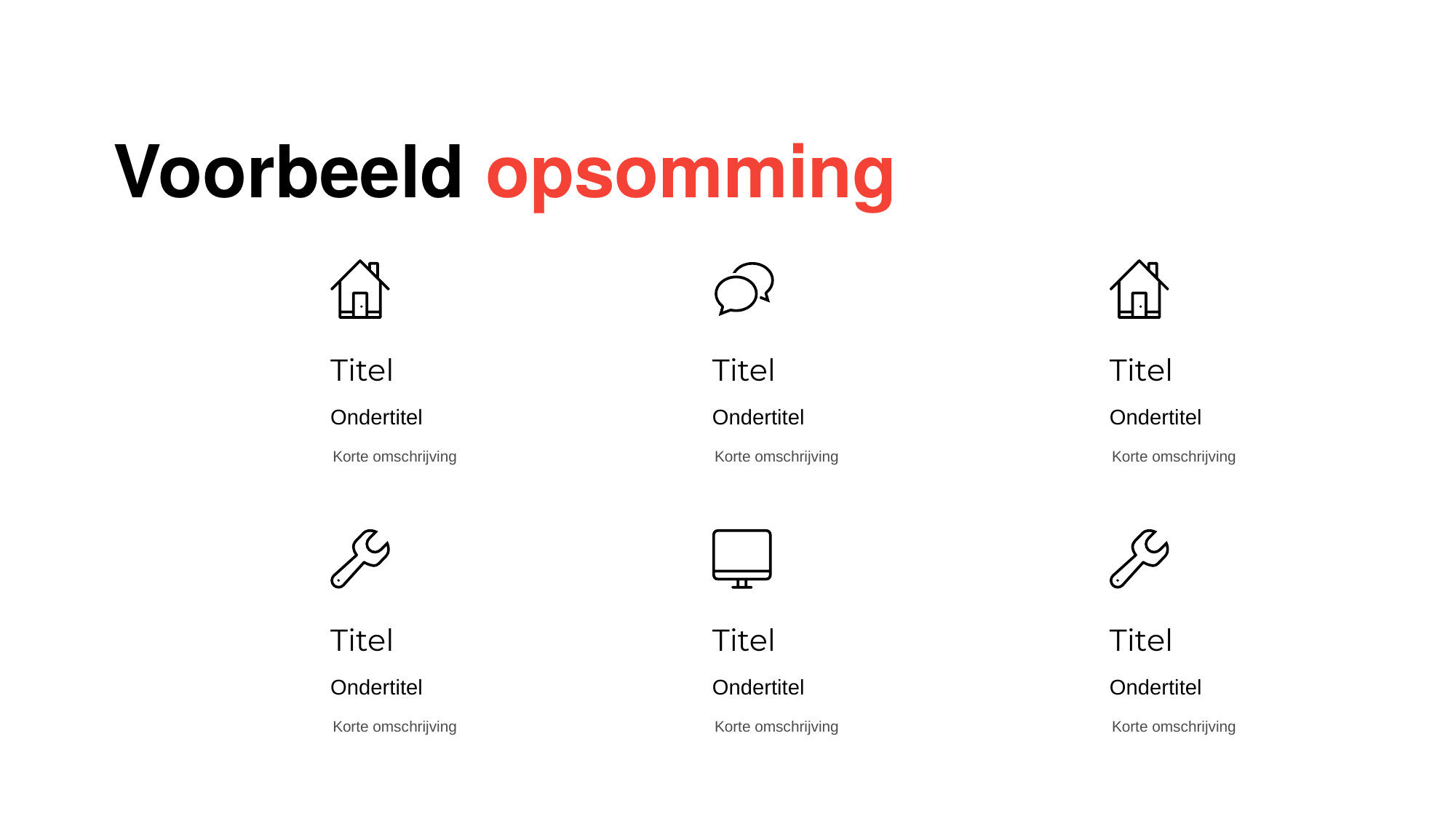

Voorbeeld opsomming

Titel
Titel
Titel
Ondertitel
Ondertitel
Ondertitel
Korte omschrijving
Korte omschrijving
Korte omschrijving

Titel
Titel
Titel
Ondertitel
Ondertitel
Ondertitel
Korte omschrijving
Korte omschrijving
Korte omschrijving